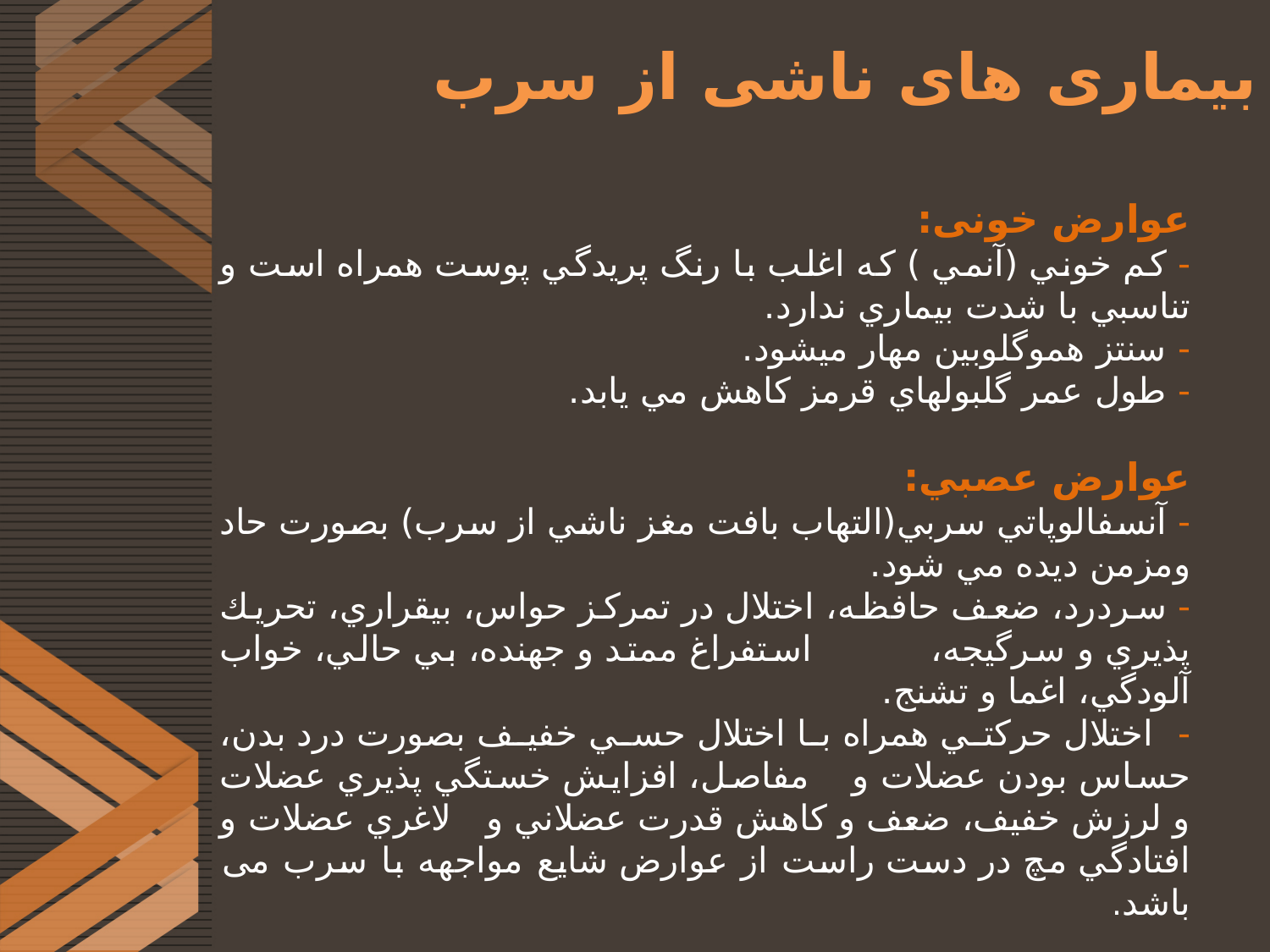

# بیماری های ناشی از سرب
عوارض خونی:
- كم خوني (آنمي ) كه اغلب با رنگ پريدگي پوست همراه است و تناسبي با شدت بيماري ندارد.
- سنتز هموگلوبين مهار ميشود.
- طول عمر گلبولهاي قرمز كاهش مي يابد.

عوارض عصبي:
- آنسفالوپاتي سربي(التهاب بافت مغز ناشي از سرب) بصورت حاد ومزمن ديده مي شود.
- سردرد، ضعف حافظه، اختلال در تمركز حواس، بيقراري، تحريك پذيري و سرگيجه،        استفراغ ممتد و جهنده، بي حالي، خواب آلودگي، اغما و تشنج.
- اختلال حركتي همراه با اختلال حسي خفيف بصورت درد بدن، حساس بودن عضلات و   مفاصل، افزايش خستگي پذيري عضلات و لرزش خفيف، ضعف و كاهش قدرت عضلاني و   لاغري عضلات و افتادگي مچ در دست راست از عوارض شايع مواجهه با سرب می باشد.